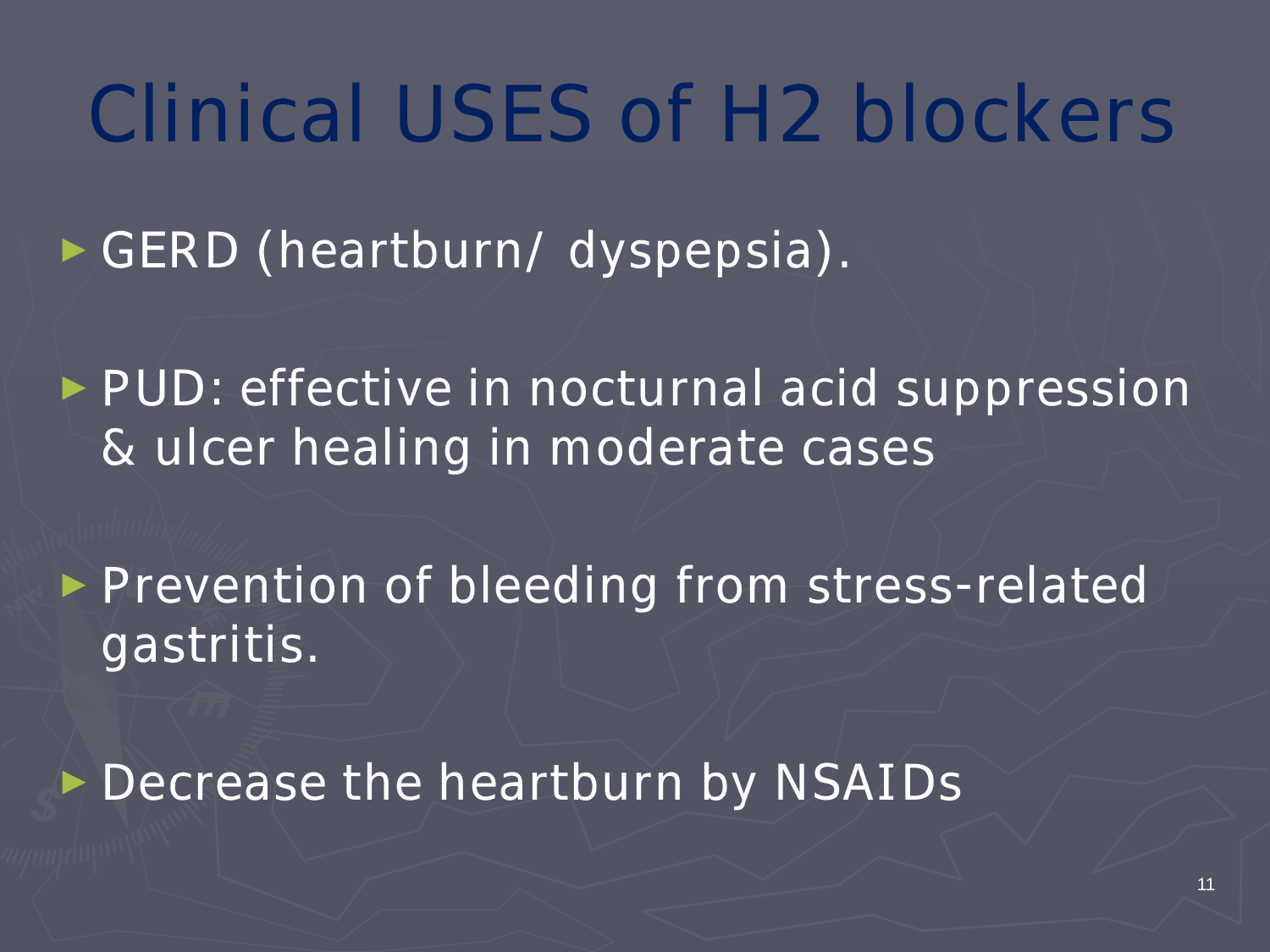

# Clinical USES of H2 blockers
GERD (heartburn/ dyspepsia).

PUD: effective in nocturnal acid suppression & ulcer healing in moderate cases

Prevention of bleeding from stress-related gastritis.

Decrease the heartburn by NSAIDs

11